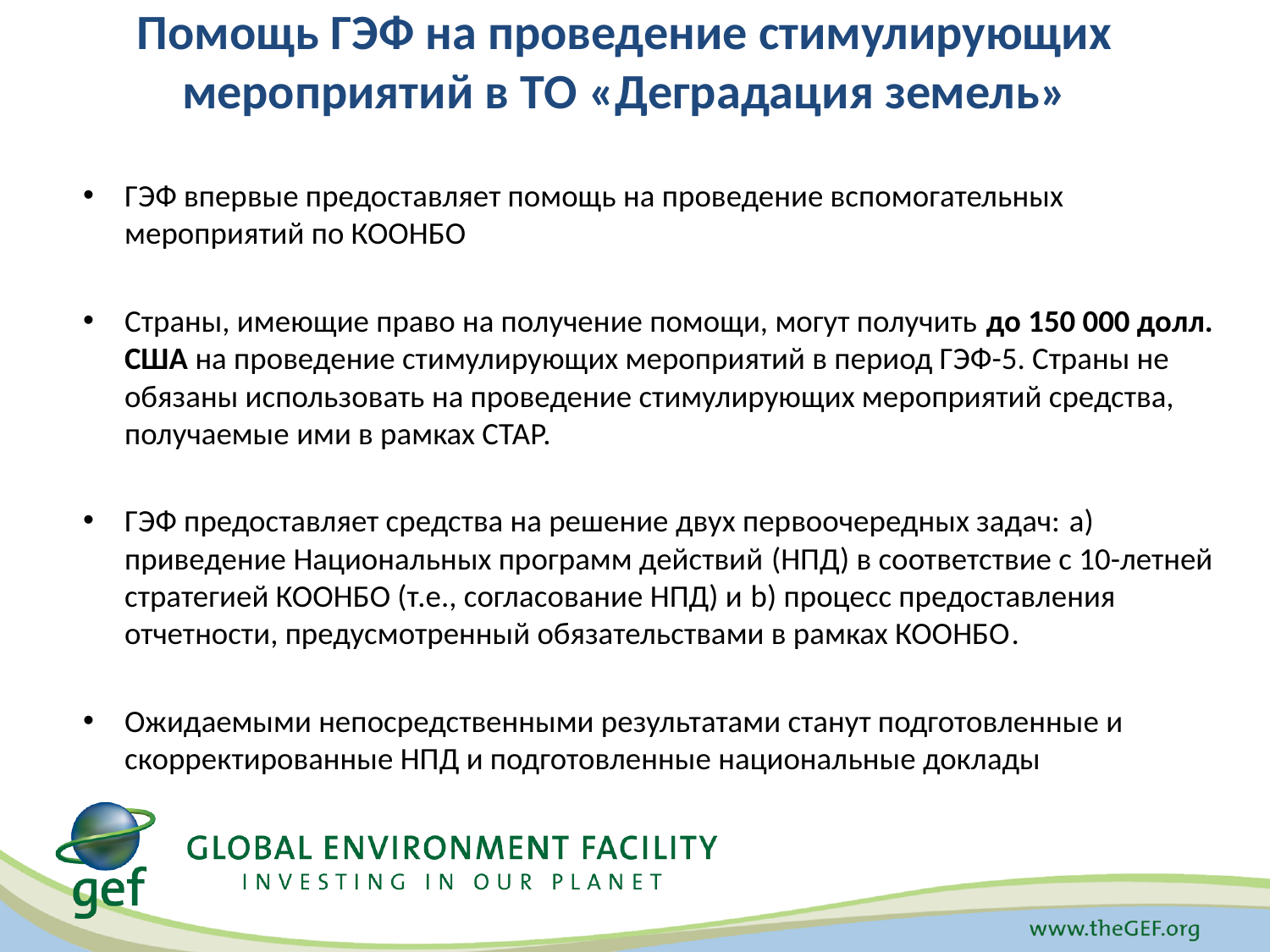

Помощь ГЭФ на проведение стимулирующих мероприятий в ТО «Деградация земель»
ГЭФ впервые предоставляет помощь на проведение вспомогательных мероприятий по КООНБО

Страны, имеющие право на получение помощи, могут получить до 150 000 долл. США на проведение стимулирующих мероприятий в период ГЭФ-5. Страны не обязаны использовать на проведение стимулирующих мероприятий средства, получаемые ими в рамках СТАР.

ГЭФ предоставляет средства на решение двух первоочередных задач: a) приведение Национальных программ действий (НПД) в соответствие с 10-летней стратегией КООНБО (т.е., согласование НПД) и b) процесс предоставления отчетности, предусмотренный обязательствами в рамках КООНБО.

Ожидаемыми непосредственными результатами станут подготовленные и скорректированные НПД и подготовленные национальные доклады